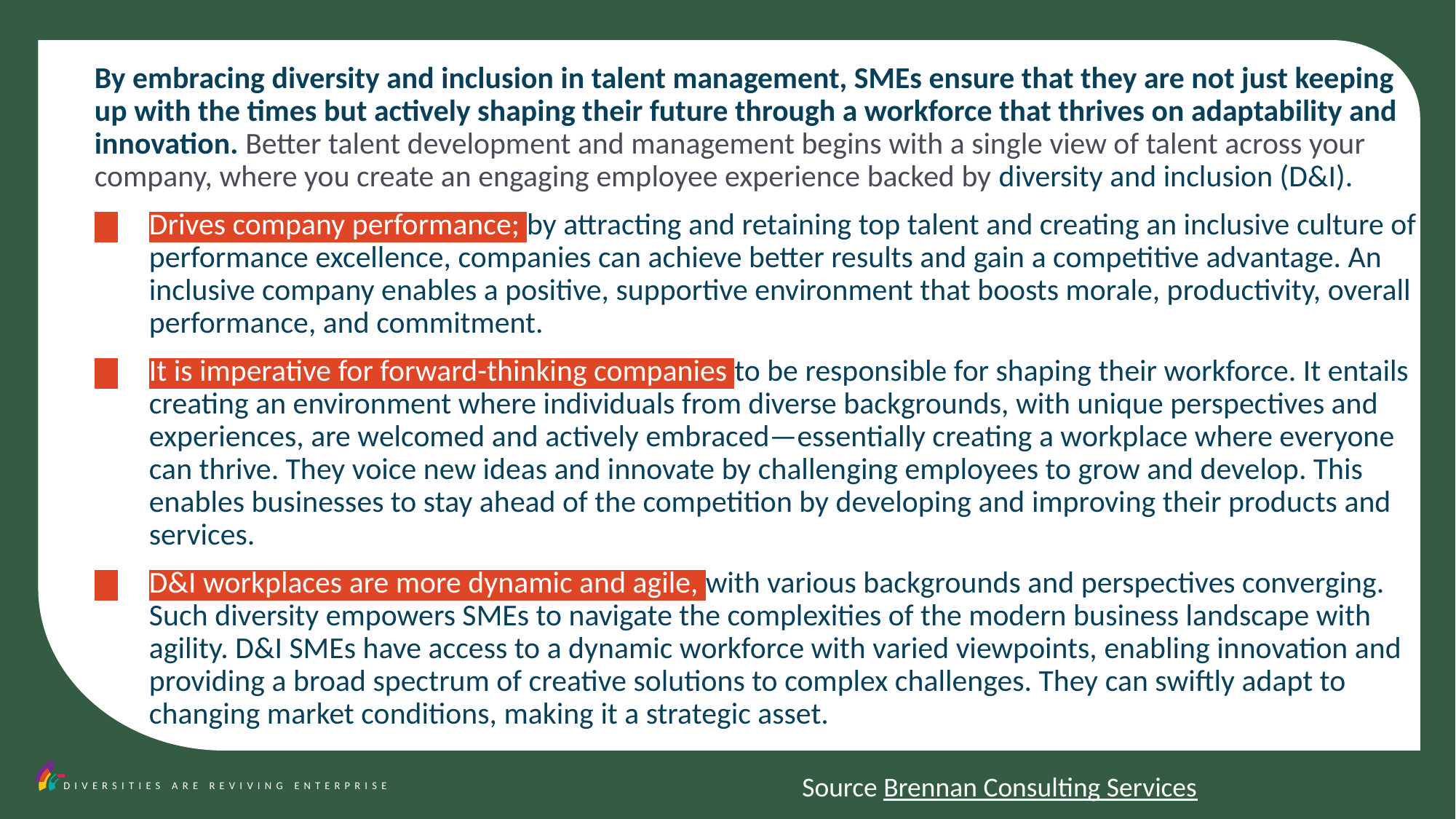

By embracing diversity and inclusion in talent management, SMEs ensure that they are not just keeping up with the times but actively shaping their future through a workforce that thrives on adaptability and innovation. Better talent development and management begins with a single view of talent across your company, where you create an engaging employee experience backed by diversity and inclusion (D&I).
Drives company performance; by attracting and retaining top talent and creating an inclusive culture of performance excellence, companies can achieve better results and gain a competitive advantage. An inclusive company enables a positive, supportive environment that boosts morale, productivity, overall performance, and commitment.
It is imperative for forward-thinking companies to be responsible for shaping their workforce. It entails creating an environment where individuals from diverse backgrounds, with unique perspectives and experiences, are welcomed and actively embraced—essentially creating a workplace where everyone can thrive. They voice new ideas and innovate by challenging employees to grow and develop. This enables businesses to stay ahead of the competition by developing and improving their products and services.
D&I workplaces are more dynamic and agile, with various backgrounds and perspectives converging. Such diversity empowers SMEs to navigate the complexities of the modern business landscape with agility. D&I SMEs have access to a dynamic workforce with varied viewpoints, enabling innovation and providing a broad spectrum of creative solutions to complex challenges. They can swiftly adapt to changing market conditions, making it a strategic asset.

Source Brennan Consulting Services